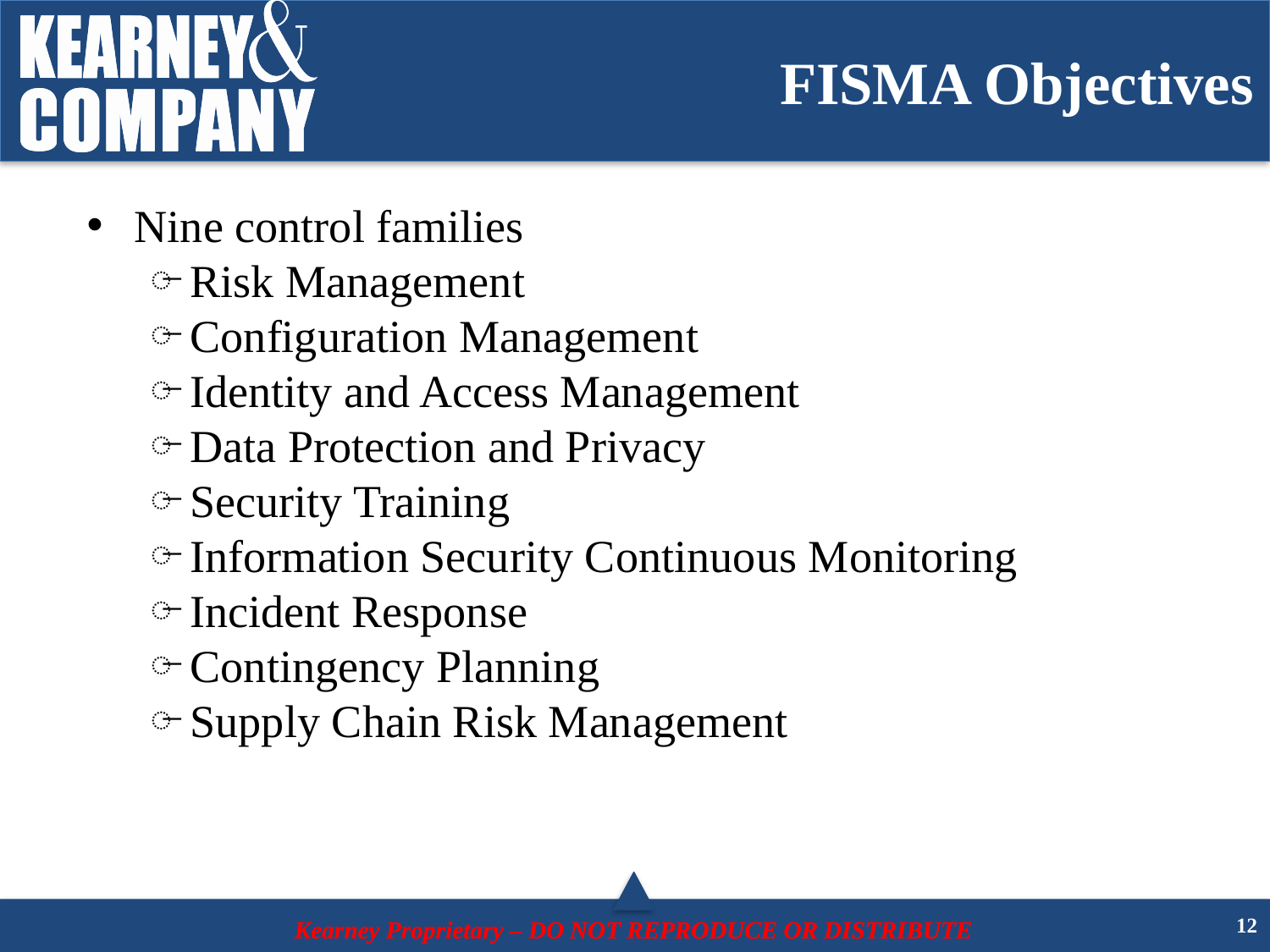

# FISMA Objectives
Nine control families
Risk Management
Configuration Management
Identity and Access Management
Data Protection and Privacy
Security Training
Information Security Continuous Monitoring
Incident Response
Contingency Planning
Supply Chain Risk Management
12